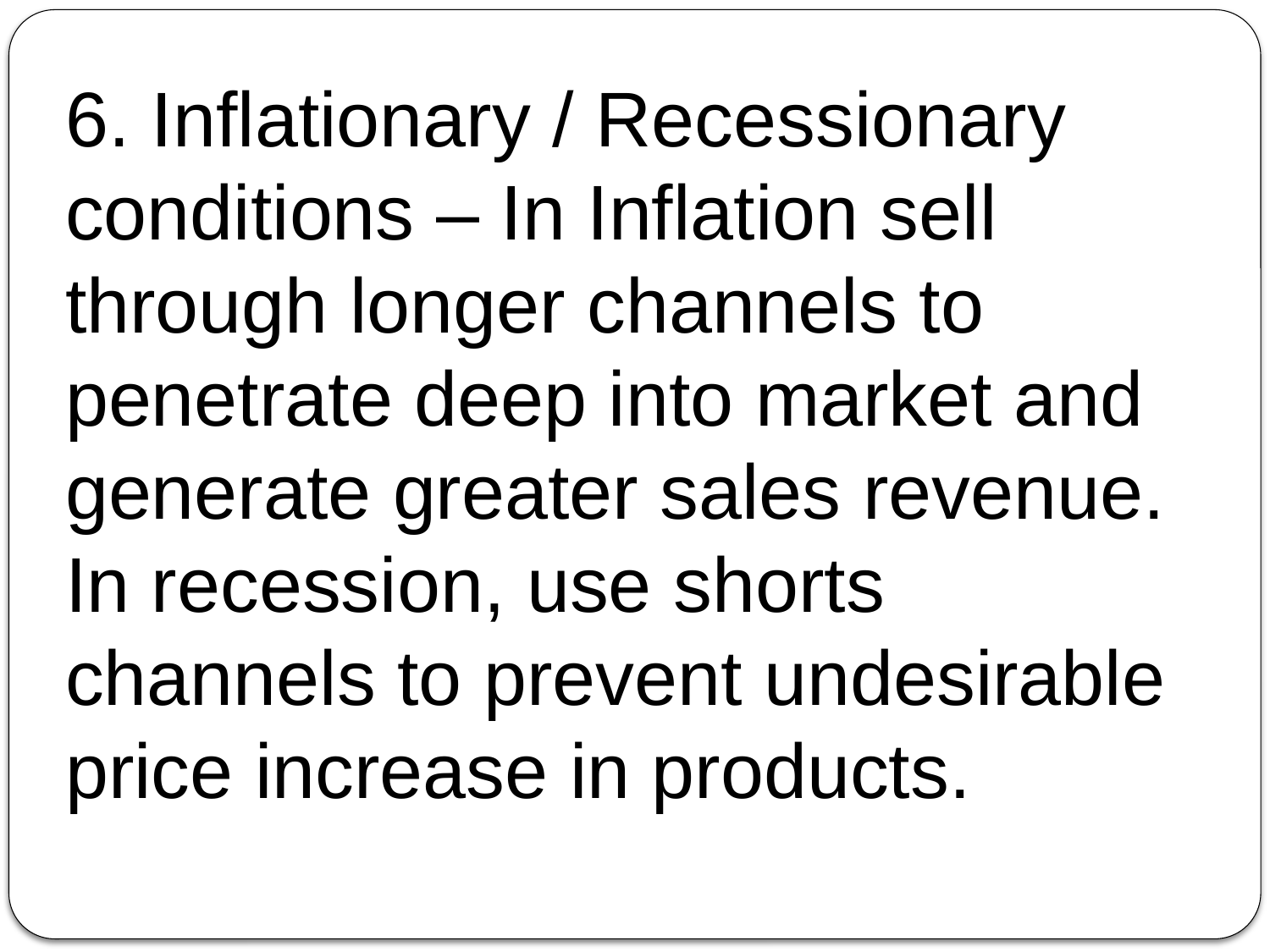

6. Inflationary / Recessionary conditions – In Inflation sell through longer channels to penetrate deep into market and generate greater sales revenue. In recession, use shorts channels to prevent undesirable price increase in products.